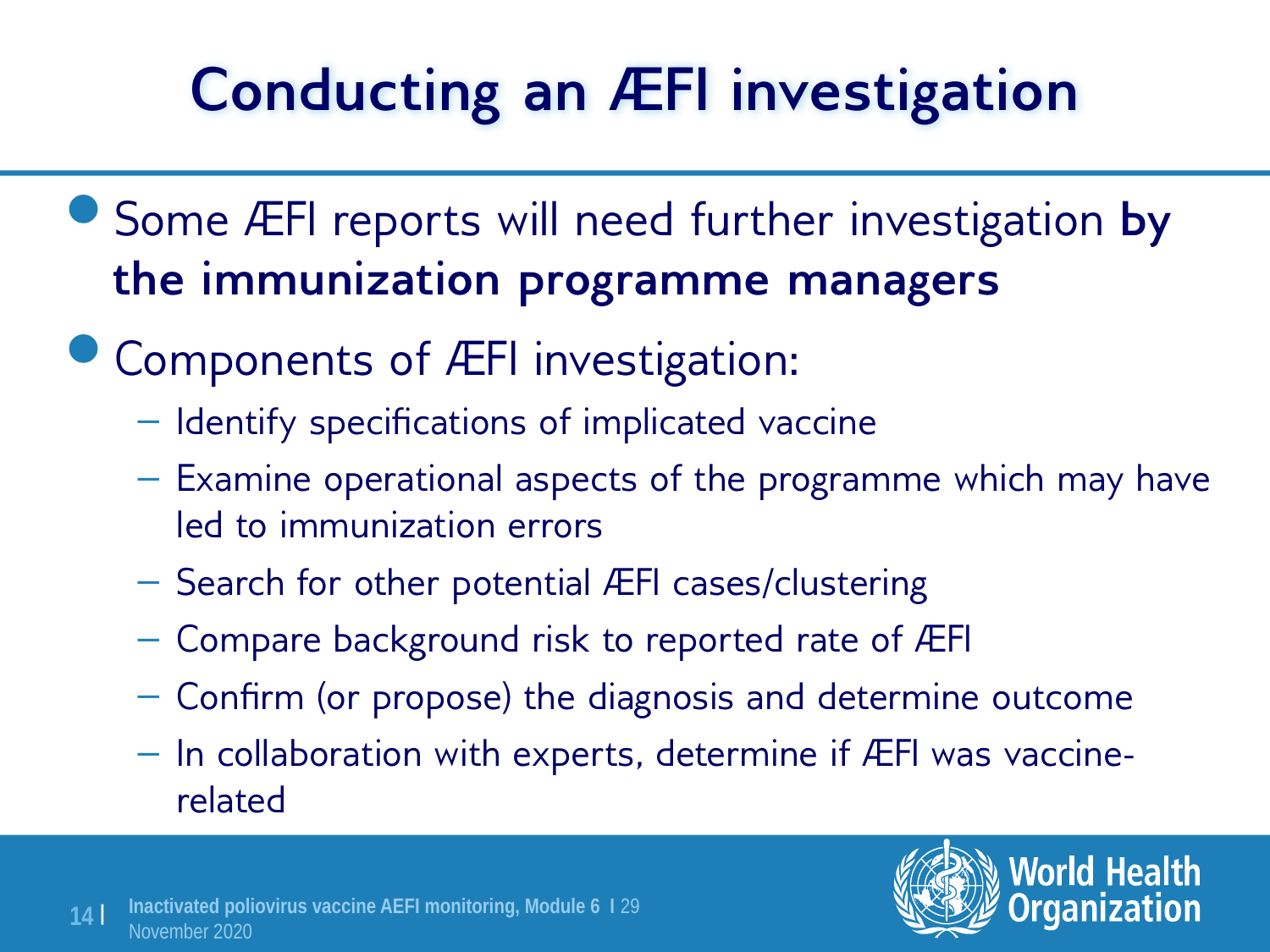

# Conducting an AEFI investigation
Some AEFI reports will need further investigation by the immunization programme managers
Components of AEFI investigation:
Identify specifications of implicated vaccine
Examine operational aspects of the programme which may have led to immunization errors
Search for other potential AEFI cases/clustering
Compare background risk to reported rate of AEFI
Confirm (or propose) the diagnosis and determine outcome
In collaboration with experts, determine if AEFI was vaccine-related